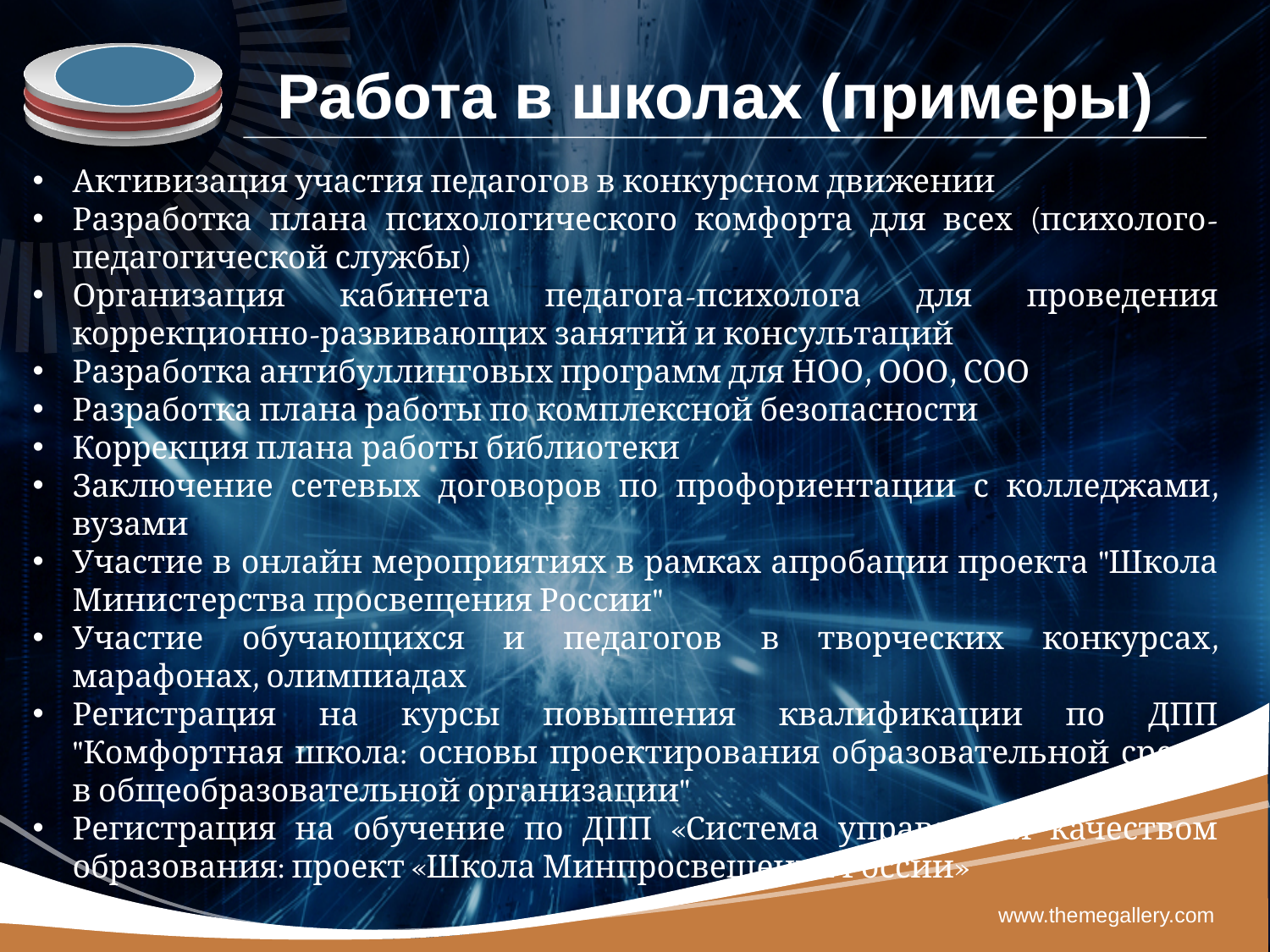

# Работа в школах (примеры)

Активизация участия педагогов в конкурсном движении
Разработка плана психологического комфорта для всех (психолого-педагогической службы)
Организация кабинета педагога-психолога для проведения коррекционно-развивающих занятий и консультаций
Разработка антибуллинговых программ для НОО, ООО, СОО
Разработка плана работы по комплексной безопасности
Коррекция плана работы библиотеки
Заключение сетевых договоров по профориентации с колледжами, вузами
Участие в онлайн мероприятиях в рамках апробации проекта "Школа Министерства просвещения России"
Участие обучающихся и педагогов в творческих конкурсах, марафонах, олимпиадах
Регистрация на курсы повышения квалификации по ДПП "Комфортная школа: основы проектирования образовательной среды в общеобразовательной организации"
Регистрация на обучение по ДПП «Система управления качеством образования: проект «Школа Минпросвещения России»
www.themegallery.com